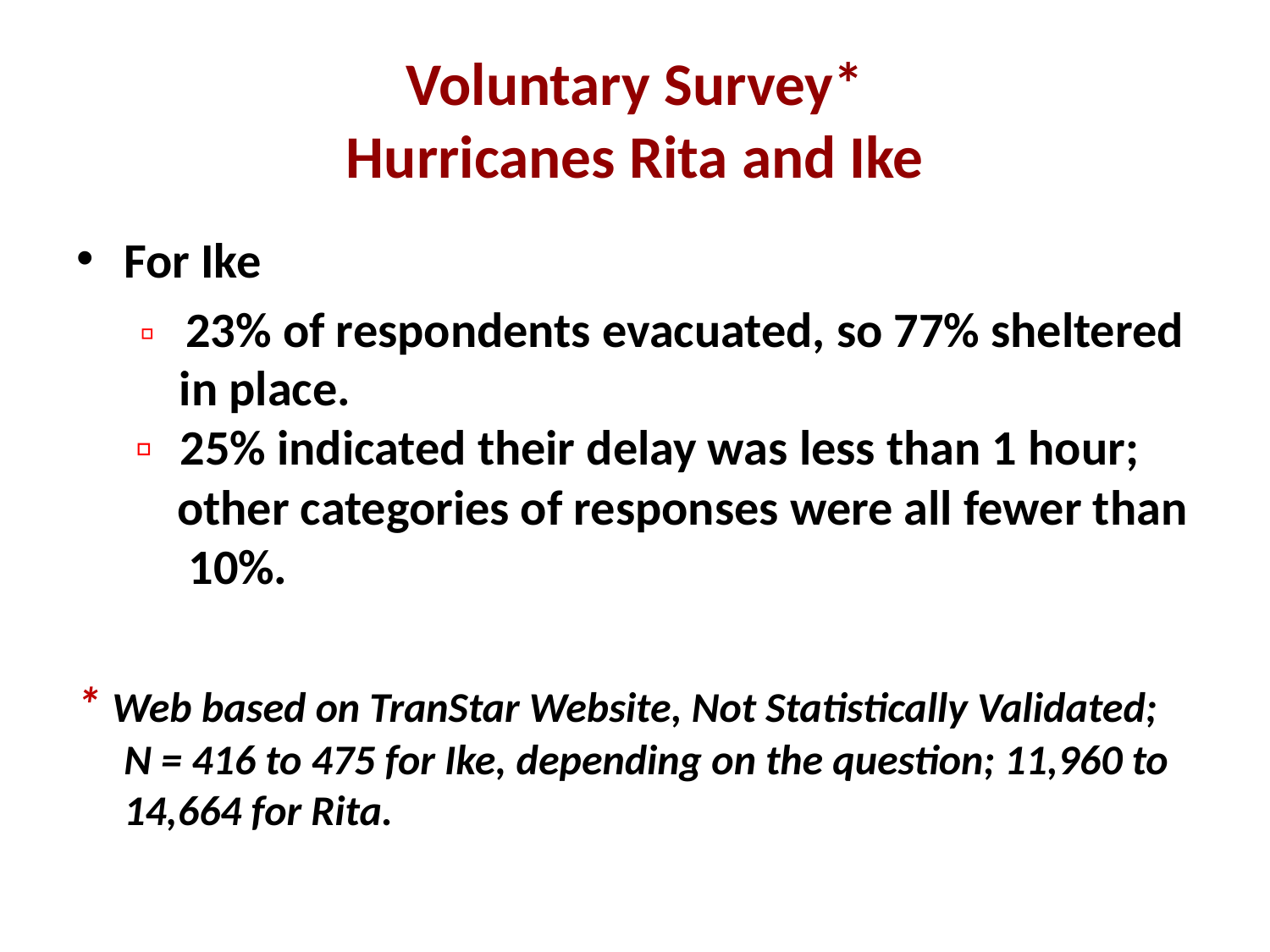

# Voluntary Survey* Hurricanes Rita and Ike
For Ike
▫   23% of respondents evacuated, so 77% sheltered in place.
	 ▫  25% indicated their delay was less than 1 hour;
         other categories of responses were all fewer than
          10%.

* Web based on TranStar Website, Not Statistically Validated; N = 416 to 475 for Ike, depending on the question; 11,960 to 14,664 for Rita.